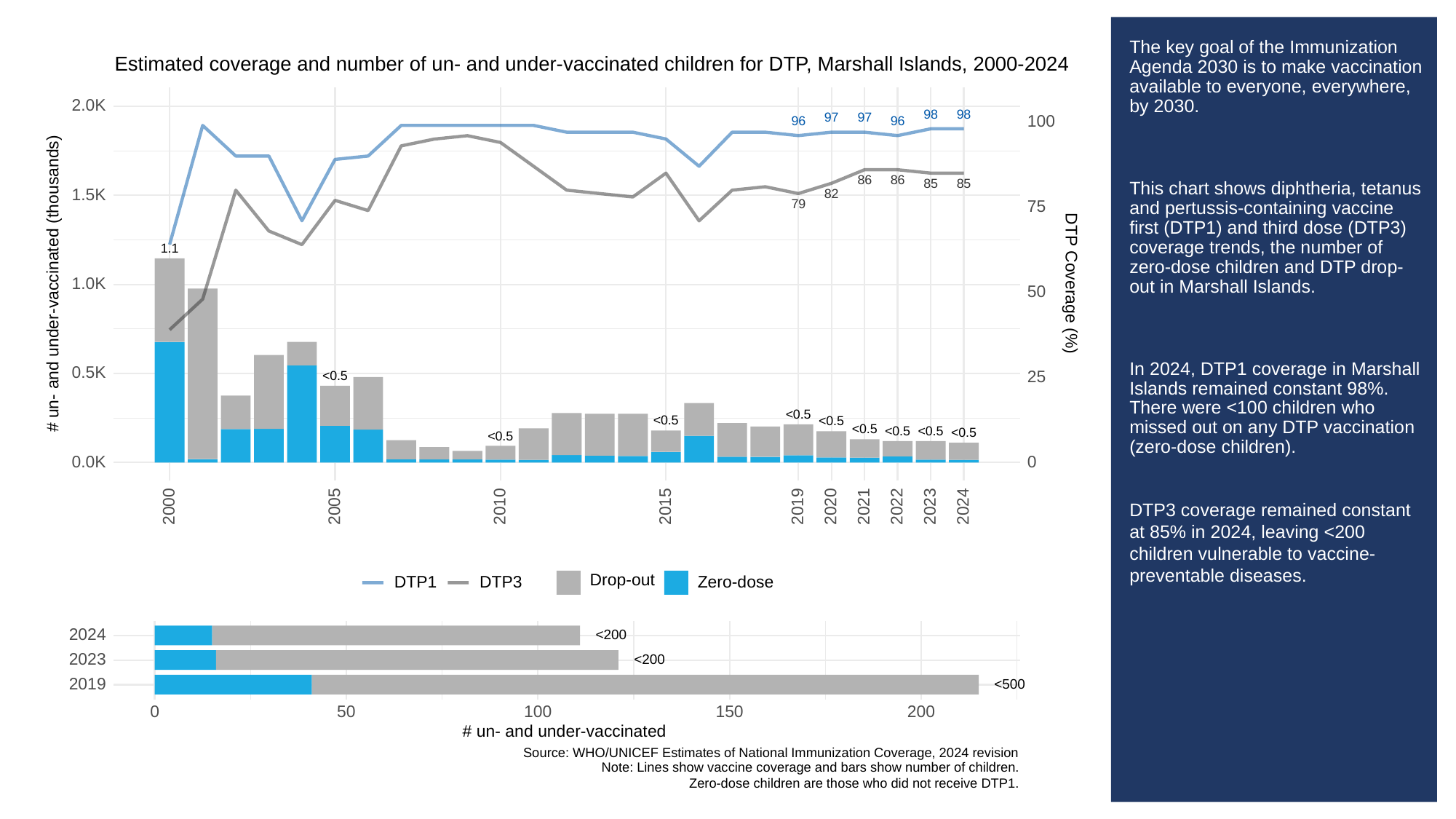

# The key goal of the Immunization Agenda 2030 is to make vaccination available to everyone, everywhere, by 2030.

This chart shows diphtheria, tetanus and pertussis-containing vaccine first (DTP1) and third dose (DTP3) coverage trends, the number of zero-dose children and DTP drop-out in Marshall Islands.

In 2024, DTP1 coverage in Marshall Islands remained constant 98%. There were <100 children who missed out on any DTP vaccination (zero-dose children).

DTP3 coverage remained constant at 85% in 2024, leaving <200 children vulnerable to vaccine-preventable diseases.

Estimated coverage and number of un- and under-vaccinated children for DTP, Marshall Islands, 2000-2024

2.0K

98
98
97
97
100
96
96

86
86
85
85
1.5K
82

79
75

1.1

# un- and under-vaccinated (thousands)
DTP Coverage (%)
1.0K

50

0.5K
25
<0.5

<0.5

<0.5
<0.5

<0.5

<0.5
<0.5

<0.5

<0.5

0.0K
0

2023
2000
2005
2010
2015
2019
2020
2021
2022
2024

Drop-out
DTP3
Zero-dose
DTP1

2024
<200

2023
<200

2019
<500

0
50
100
150
200
# un- and under-vaccinated
Source: WHO/UNICEF Estimates of National Immunization Coverage, 2024 revision
Note: Lines show vaccine coverage and bars show number of children.
Zero-dose children are those who did not receive DTP1.